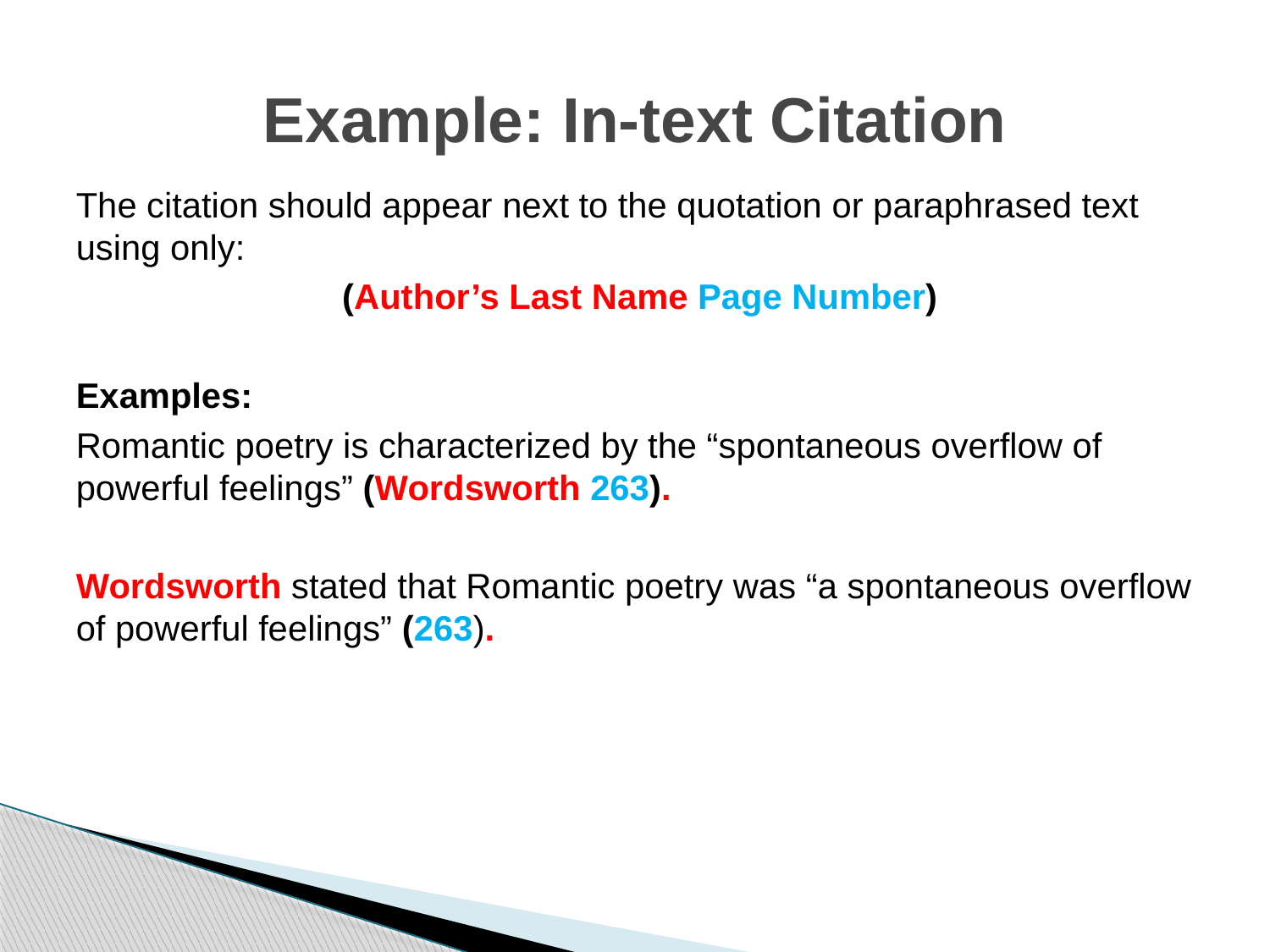

# Example: In-text Citation
The citation should appear next to the quotation or paraphrased text using only:
 (Author’s Last Name Page Number)

Examples:
Romantic poetry is characterized by the “spontaneous overflow of powerful feelings” (Wordsworth 263).

Wordsworth stated that Romantic poetry was “a spontaneous overflow of powerful feelings” (263).